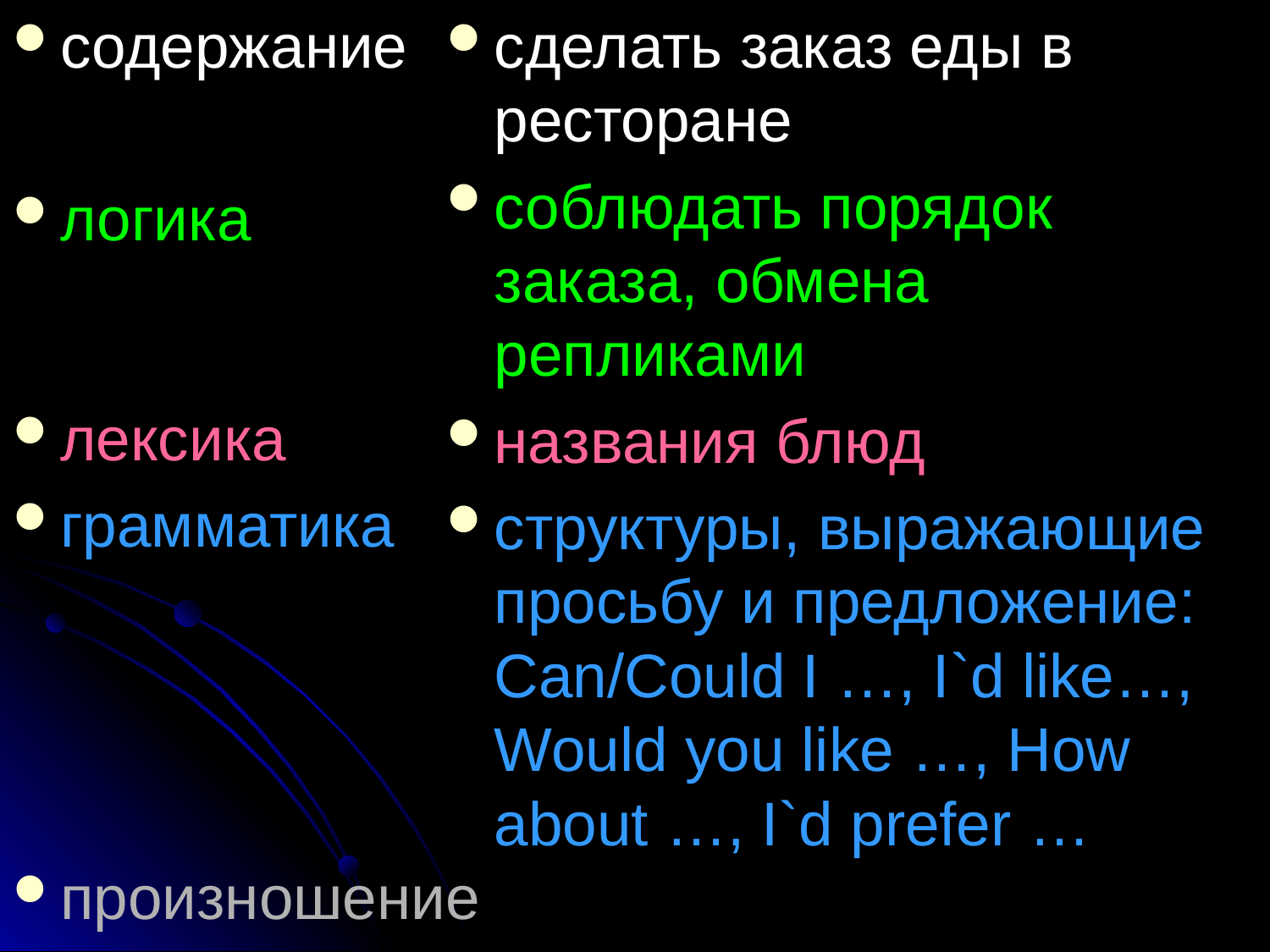

содержание

логика

лексика
грамматика

произношение
сделать заказ еды в ресторане
соблюдать порядок заказа, обмена репликами
названия блюд
структуры, выражающие просьбу и предложение: Can/Could I …, I`d like…, Would you like …, How about …, I`d prefer …
#